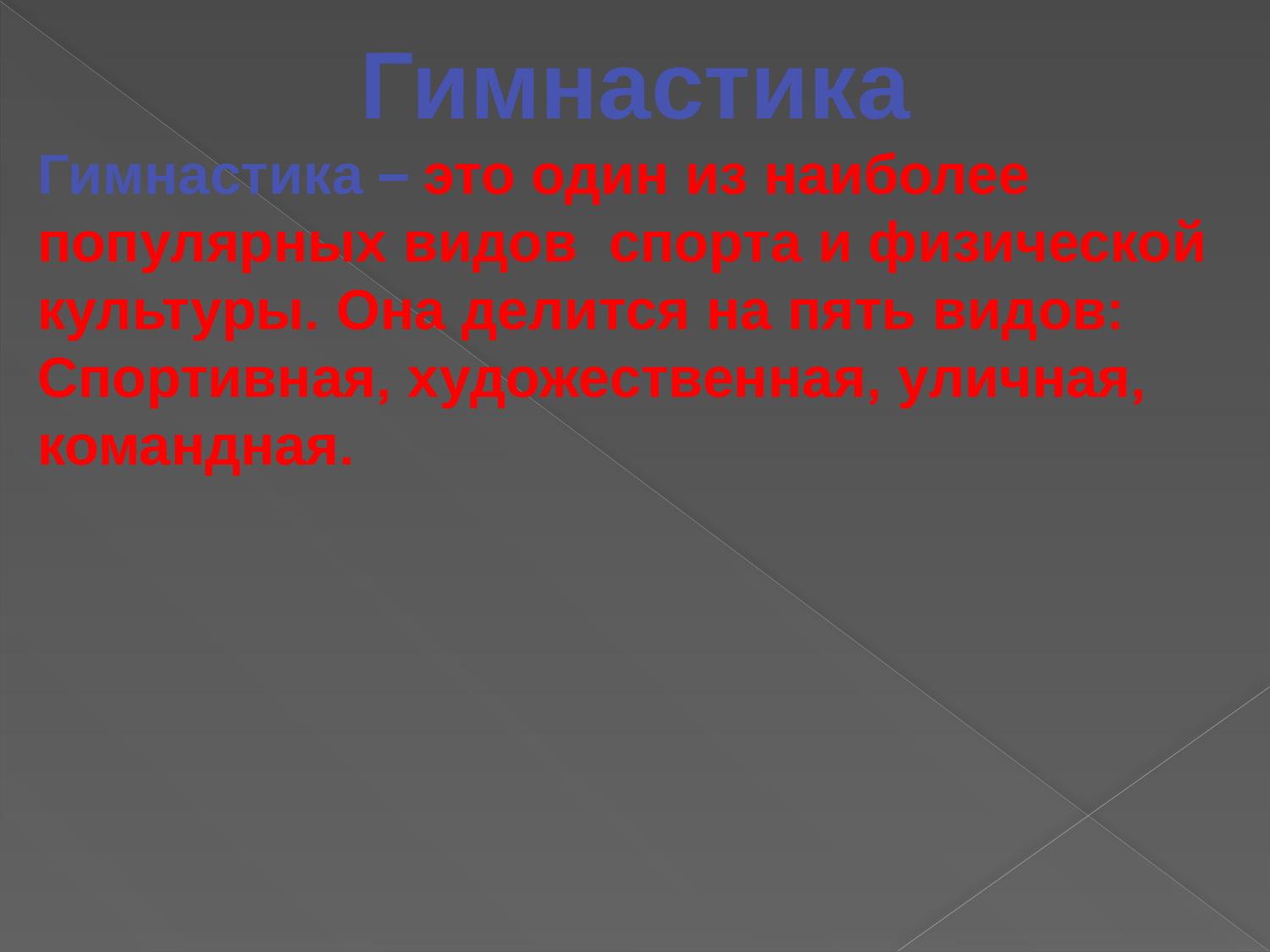

Гимнастика
Гимнастика – это один из наиболее популярных видов  спорта и физической культуры. Она делится на пять видов: Спортивная, художественная, уличная, командная.